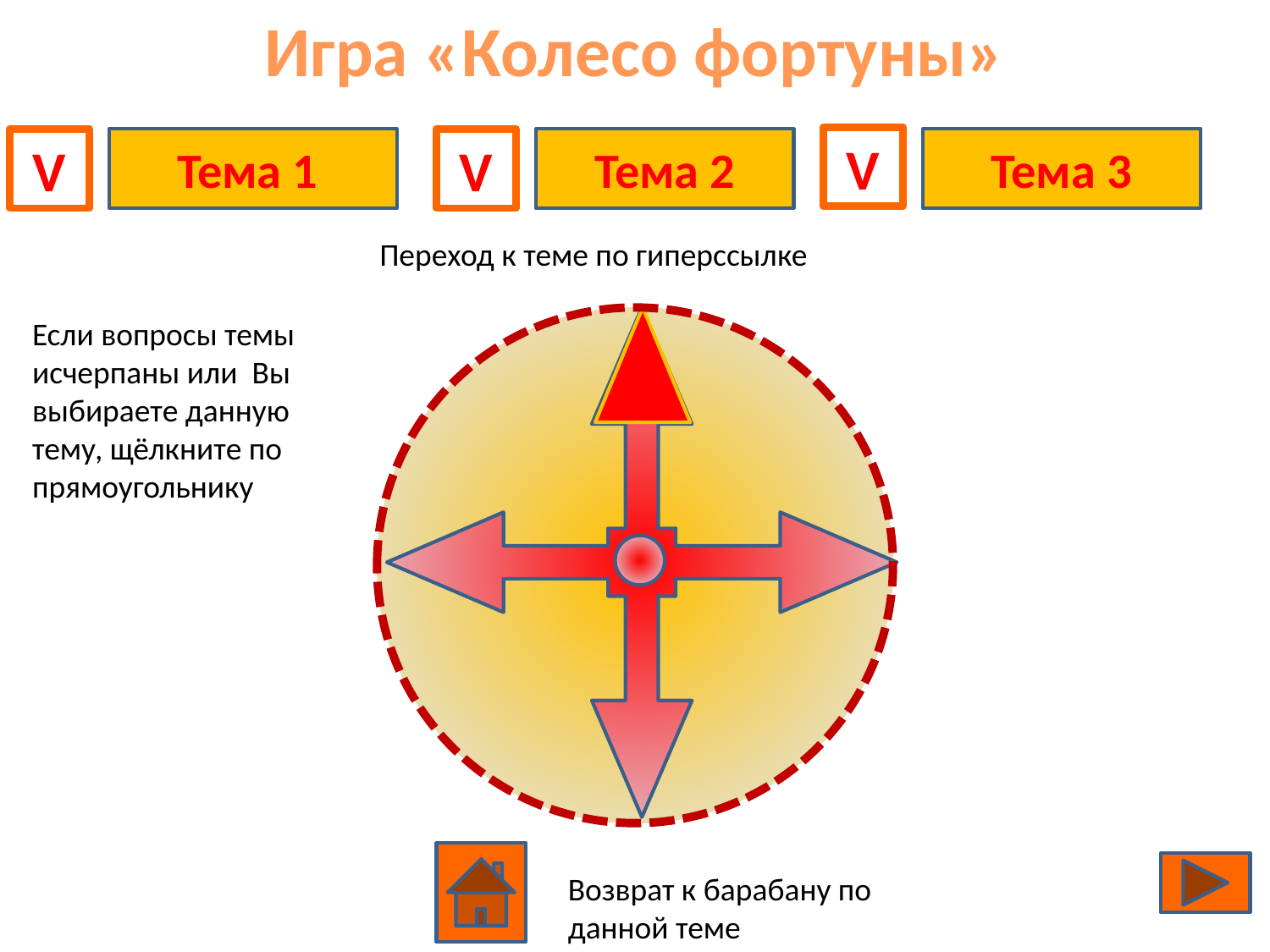

Игра «Колесо фортуны»

V

V
Тема 1

V
Тема 2
Тема 3
Переход к теме по гиперссылке
Если вопросы темы исчерпаны или  Вы выбираете данную тему, щёлкните по прямоугольнику

Возврат к барабану по данной теме